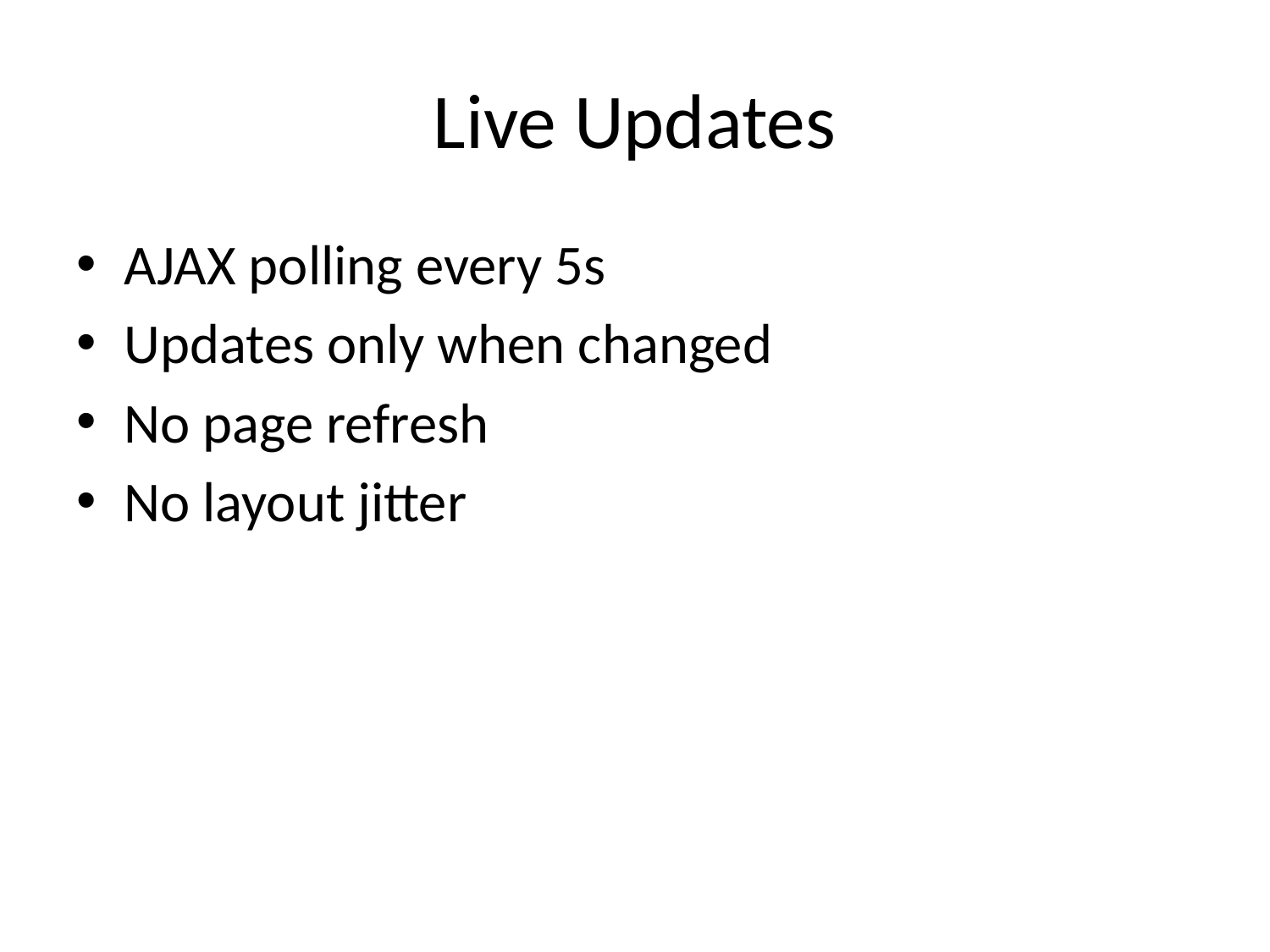

# Live Updates
AJAX polling every 5s
Updates only when changed
No page refresh
No layout jitter